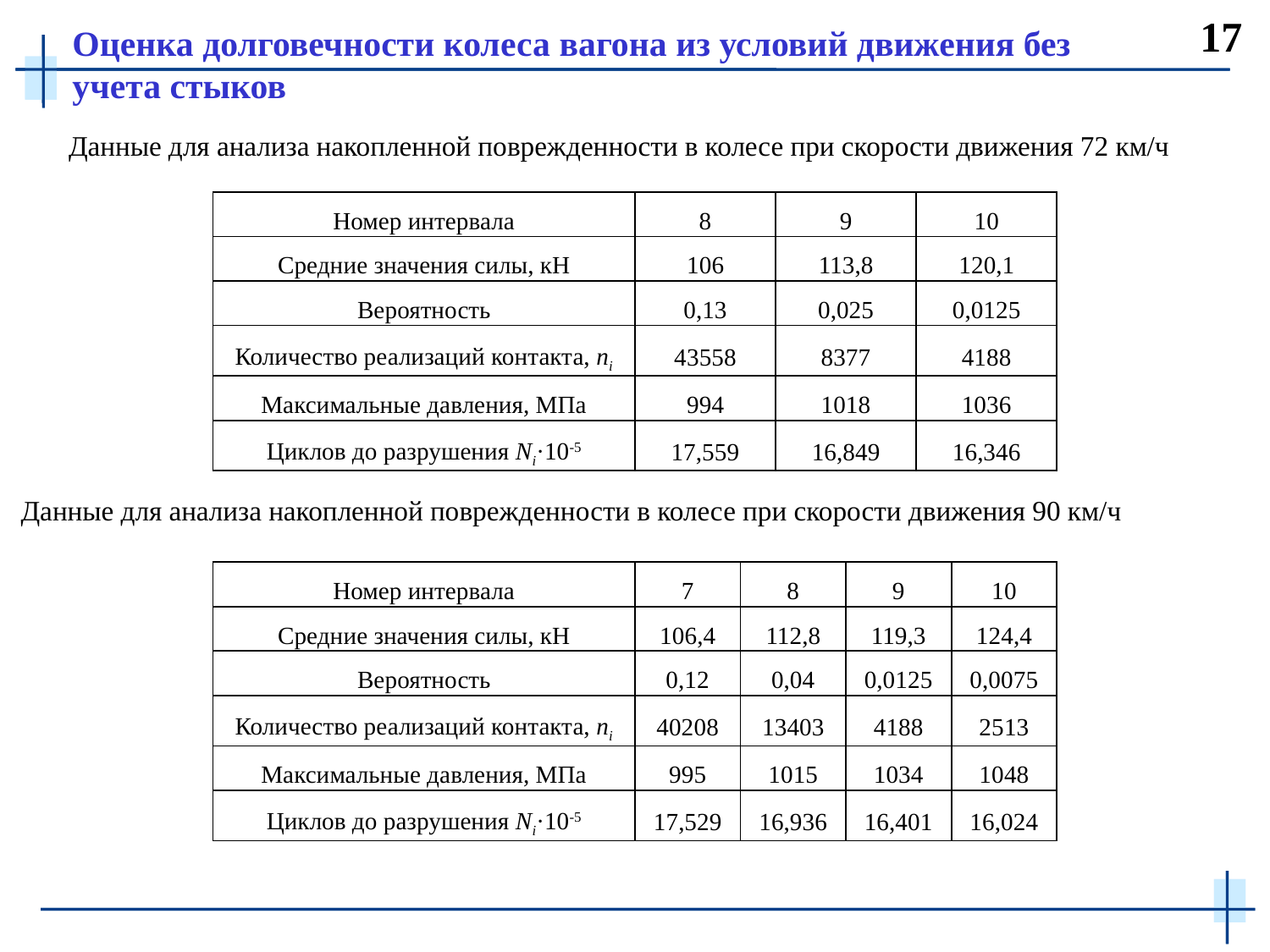

17
# Оценка долговечности колеса вагона из условий движения без учета стыков
Данные для анализа накопленной поврежденности в колесе при скорости движения 72 км/ч
| Номер интервала | 8 | 9 | 10 |
| --- | --- | --- | --- |
| Средние значения силы, кН | 106 | 113,8 | 120,1 |
| Вероятность | 0,13 | 0,025 | 0,0125 |
| Количество реализаций контакта, ni | 43558 | 8377 | 4188 |
| Максимальные давления, МПа | 994 | 1018 | 1036 |
| Циклов до разрушения Ni·10-5 | 17,559 | 16,849 | 16,346 |
Данные для анализа накопленной поврежденности в колесе при скорости движения 90 км/ч
| Номер интервала | 7 | 8 | 9 | 10 |
| --- | --- | --- | --- | --- |
| Средние значения силы, кН | 106,4 | 112,8 | 119,3 | 124,4 |
| Вероятность | 0,12 | 0,04 | 0,0125 | 0,0075 |
| Количество реализаций контакта, ni | 40208 | 13403 | 4188 | 2513 |
| Максимальные давления, МПа | 995 | 1015 | 1034 | 1048 |
| Циклов до разрушения Ni·10-5 | 17,529 | 16,936 | 16,401 | 16,024 |